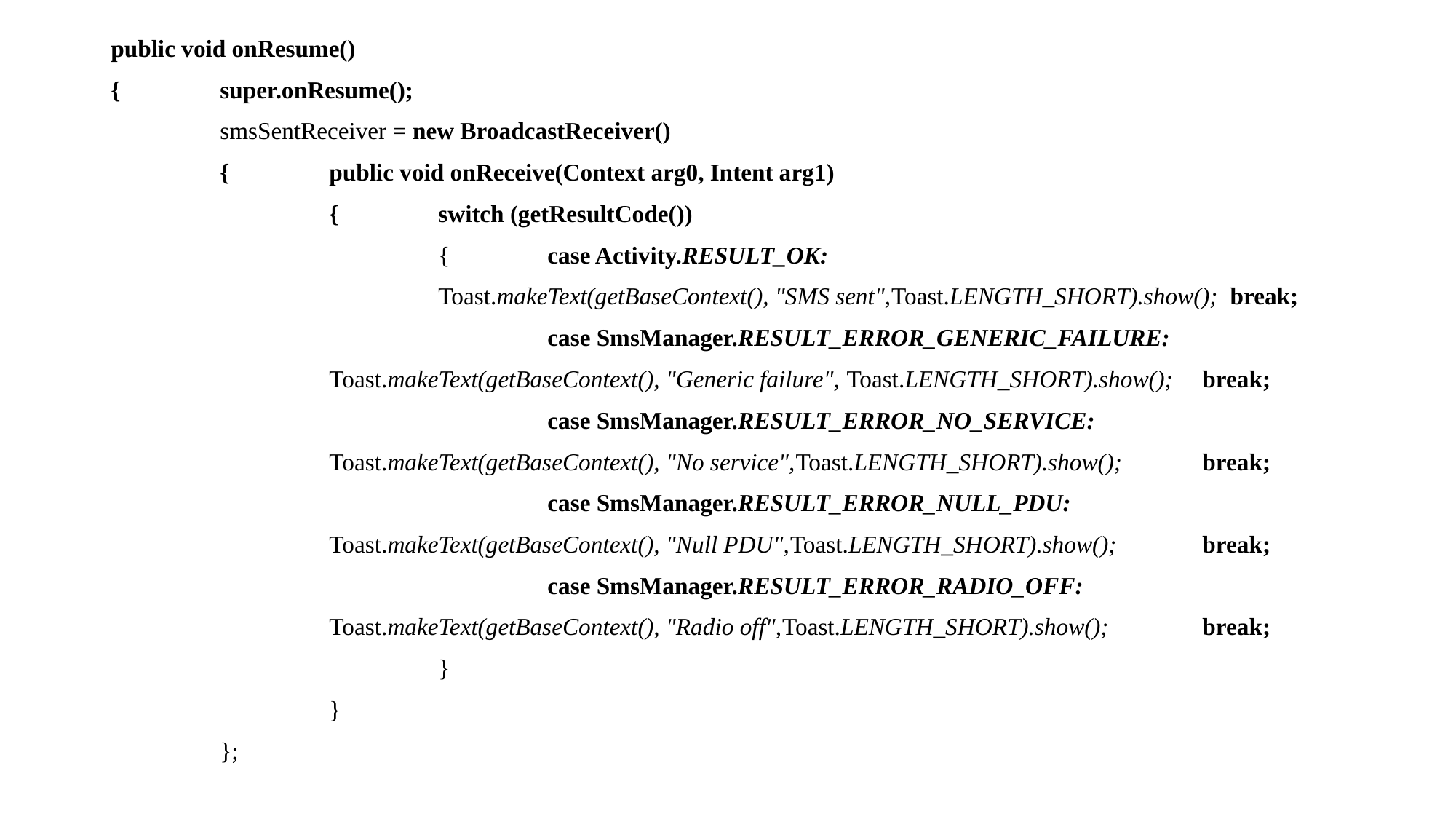

public void onResume()
{	super.onResume();
	smsSentReceiver = new BroadcastReceiver()
	{	public void onReceive(Context arg0, Intent arg1)
		{	switch (getResultCode())
			{	case Activity.RESULT_OK:
			Toast.makeText(getBaseContext(), "SMS sent",Toast.LENGTH_SHORT).show();  break;
				case SmsManager.RESULT_ERROR_GENERIC_FAILURE:
		Toast.makeText(getBaseContext(), "Generic failure", Toast.LENGTH_SHORT).show();	break;
				case SmsManager.RESULT_ERROR_NO_SERVICE:
		Toast.makeText(getBaseContext(), "No service",Toast.LENGTH_SHORT).show();	break;
				case SmsManager.RESULT_ERROR_NULL_PDU:
		Toast.makeText(getBaseContext(), "Null PDU",Toast.LENGTH_SHORT).show();	break;
				case SmsManager.RESULT_ERROR_RADIO_OFF:
		Toast.makeText(getBaseContext(), "Radio off",Toast.LENGTH_SHORT).show();	break;
			}
		}
	};